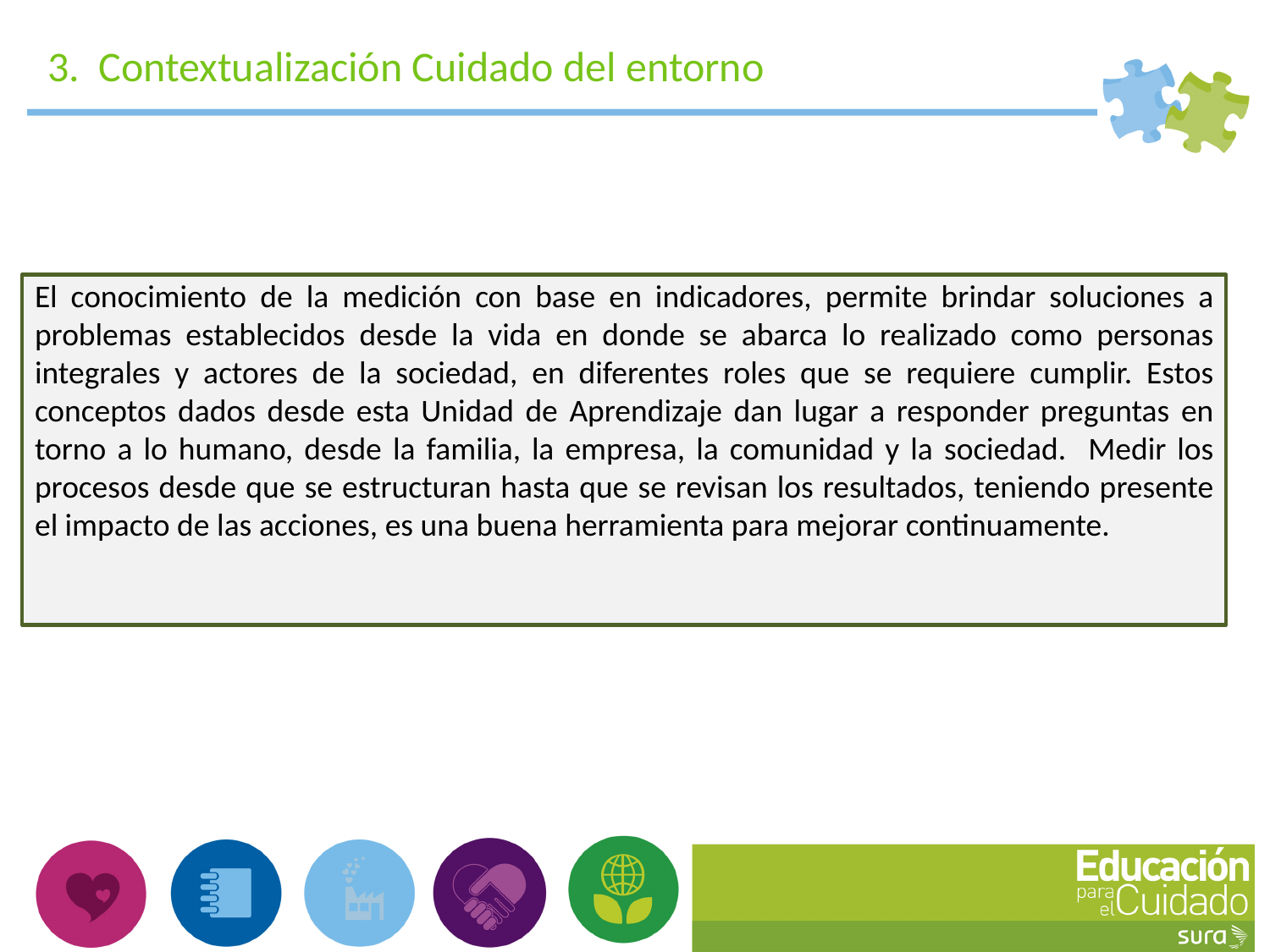

3.  Contextualización Cuidado del entorno
El conocimiento de la medición con base en indicadores, permite brindar soluciones a problemas establecidos desde la vida en donde se abarca lo realizado como personas integrales y actores de la sociedad, en diferentes roles que se requiere cumplir. Estos conceptos dados desde esta Unidad de Aprendizaje dan lugar a responder preguntas en torno a lo humano, desde la familia, la empresa, la comunidad y la sociedad.  Medir los procesos desde que se estructuran hasta que se revisan los resultados, teniendo presente el impacto de las acciones, es una buena herramienta para mejorar continuamente.